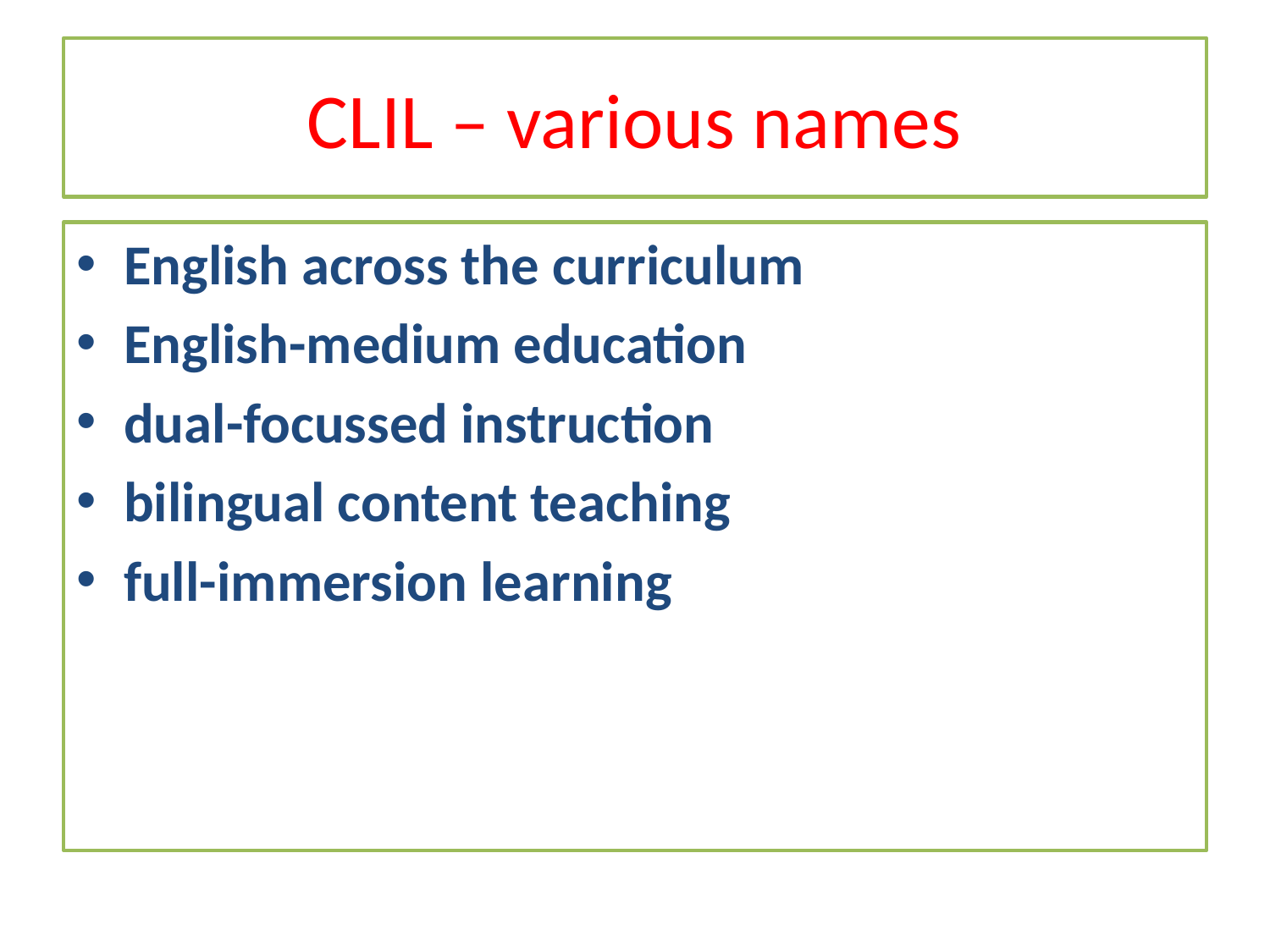

# CLIL – various names
English across the curriculum
English-medium education
dual-focussed instruction
bilingual content teaching
full-immersion learning